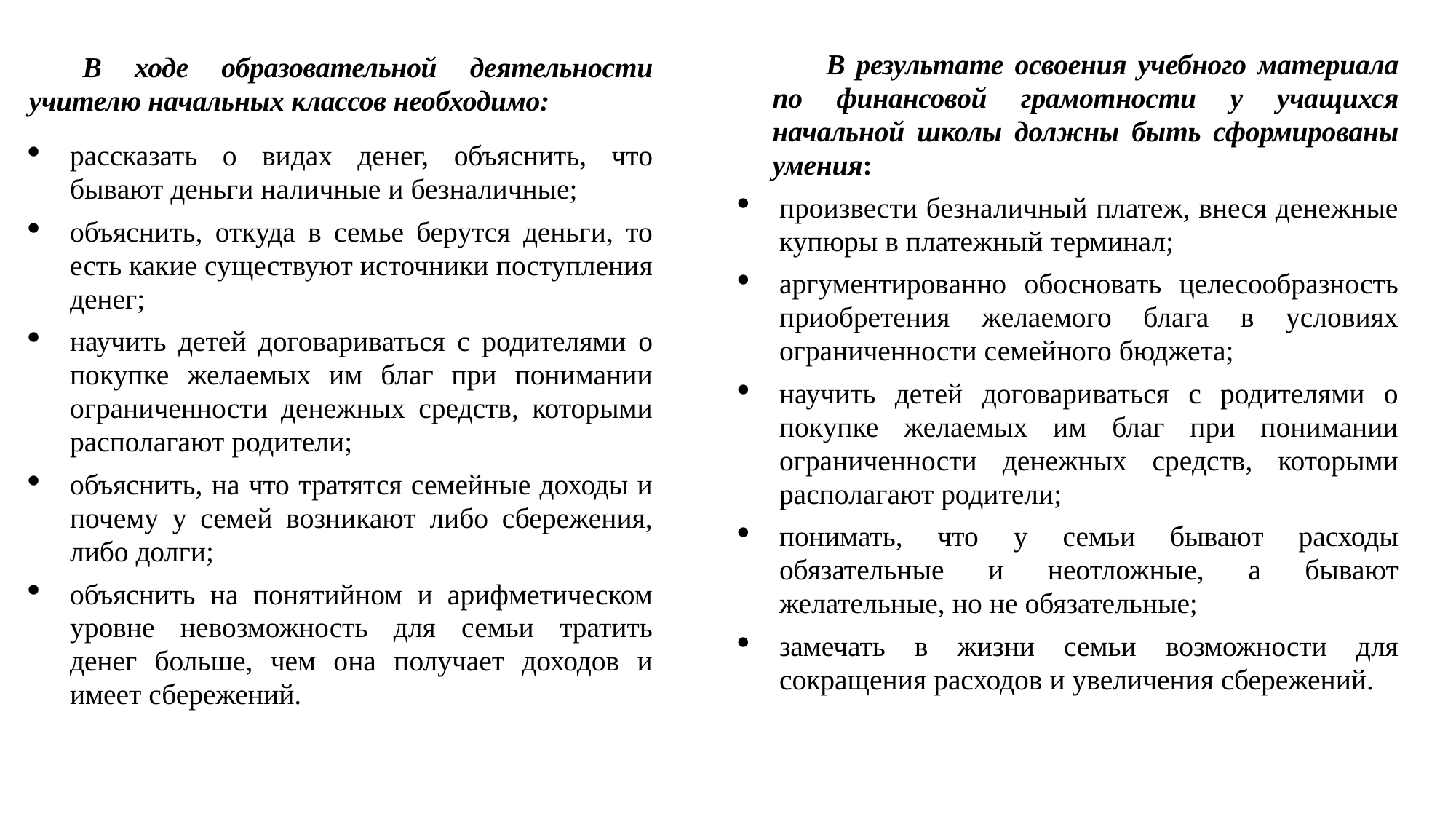

В результате освоения учебного материала по финансовой грамотности у учащихся начальной школы должны быть сформированы умения:
произвести безналичный платеж, внеся денежные купюры в платежный терминал;
аргументированно обосновать целесообразность приобретения желаемого блага в условиях ограниченности семейного бюджета;
научить детей договариваться с родителями о покупке желаемых им благ при понимании ограниченности денежных средств, которыми располагают родители;
понимать, что у семьи бывают расходы обязательные и неотложные, а бывают желательные, но не обязательные;
замечать в жизни семьи возможности для сокращения расходов и увеличения сбережений.
В ходе образовательной деятельности учителю начальных классов необходимо:
рассказать о видах денег, объяснить, что бывают деньги наличные и безналичные;
объяснить, откуда в семье берутся деньги, то есть какие существуют источники поступления денег;
научить детей договариваться с родителями о покупке желаемых им благ при понимании ограниченности денежных средств, которыми располагают родители;
объяснить, на что тратятся семейные доходы и почему у семей возникают либо сбережения, либо долги;
объяснить на понятийном и арифметическом уровне невозможность для семьи тратить денег больше, чем она получает доходов и имеет сбережений.